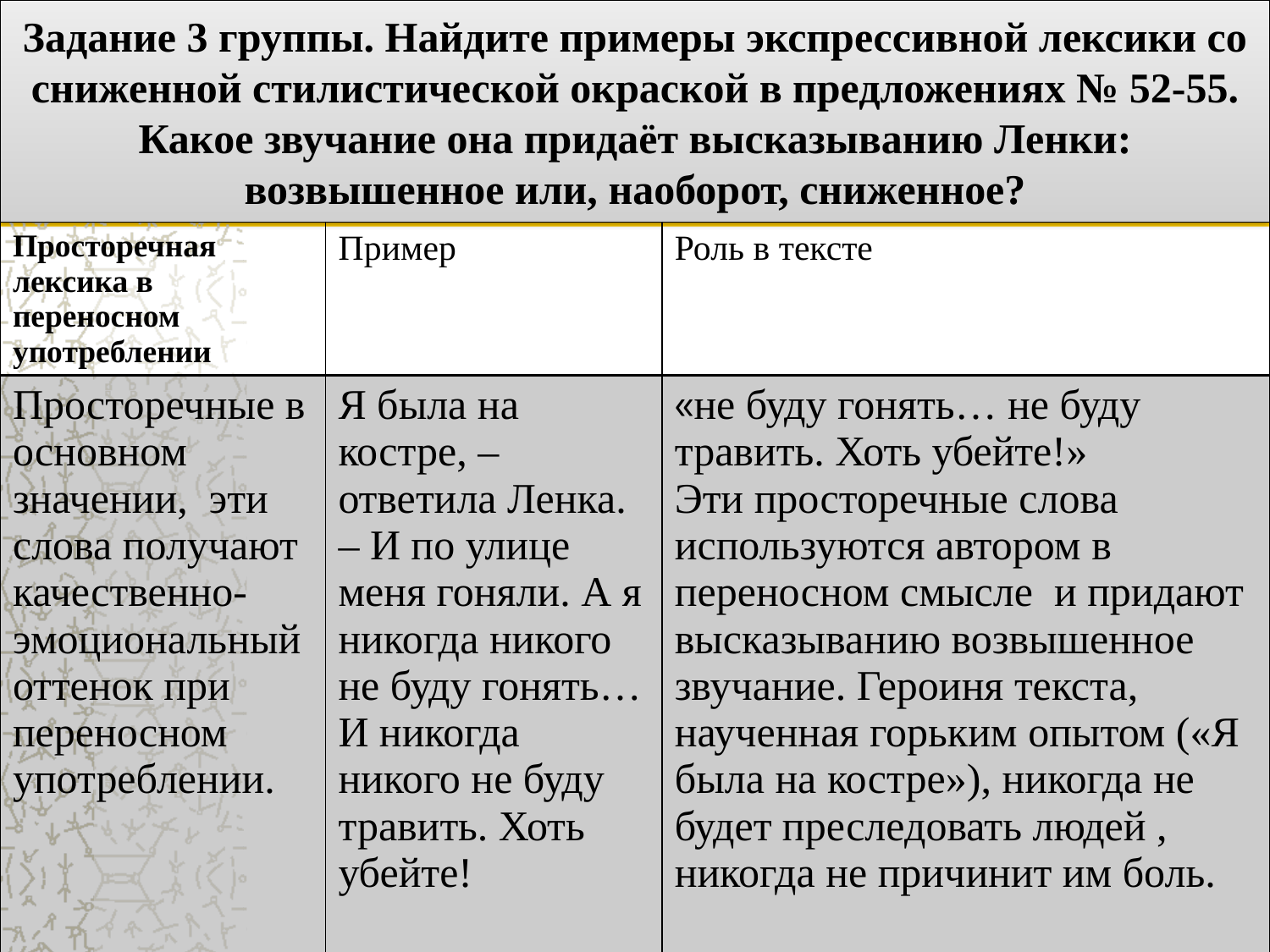

# Задание 3 группы. Найдите примеры экспрессивной лексики со сниженной стилистической окраской в предложениях № 52-55. Какое звучание она придаёт высказыванию Ленки: возвышенное или, наоборот, сниженное?
| Просторечная лексика в переносном употреблении | Пример | Роль в тексте |
| --- | --- | --- |
| Просторечные в основном значении, эти слова получают качественно-эмоциональный оттенок при переносном употреблении. | Я была на костре, – ответила Ленка. – И по улице меня гоняли. А я никогда никого не буду гонять… И никогда никого не буду травить. Хоть убейте! | «не буду гонять… не буду травить. Хоть убейте!» Эти просторечные слова используются автором в переносном смысле и придают высказыванию возвышенное звучание. Героиня текста, наученная горьким опытом («Я была на костре»), никогда не будет преследовать людей , никогда не причинит им боль. |